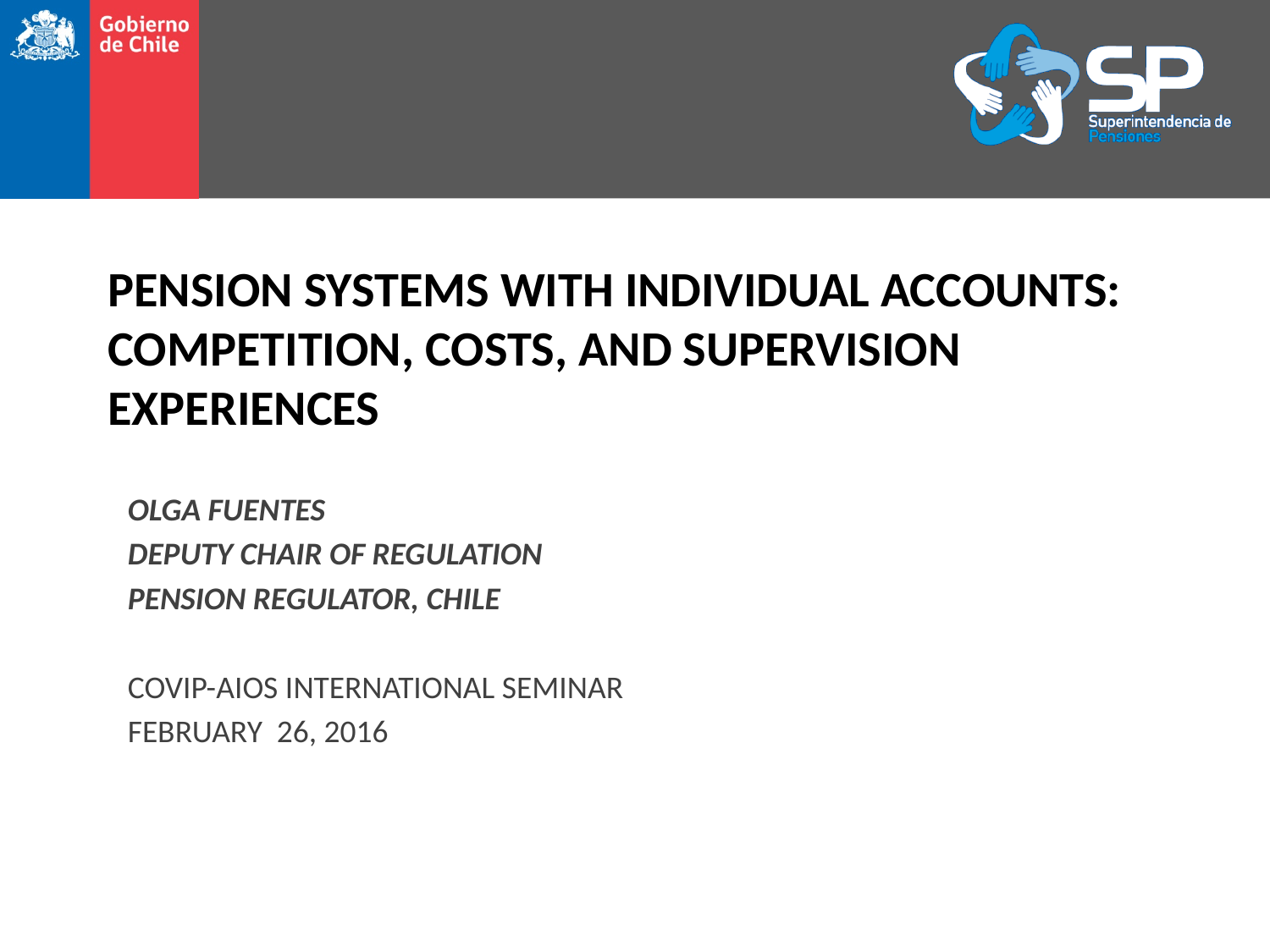

# Pension systems with individual accounts: competition, costs, and supervision experiences
Olga Fuentes
Deputy Chair of Regulation
Pension Regulator, Chile

COVIP-AIOS International Seminar
February  26, 2016